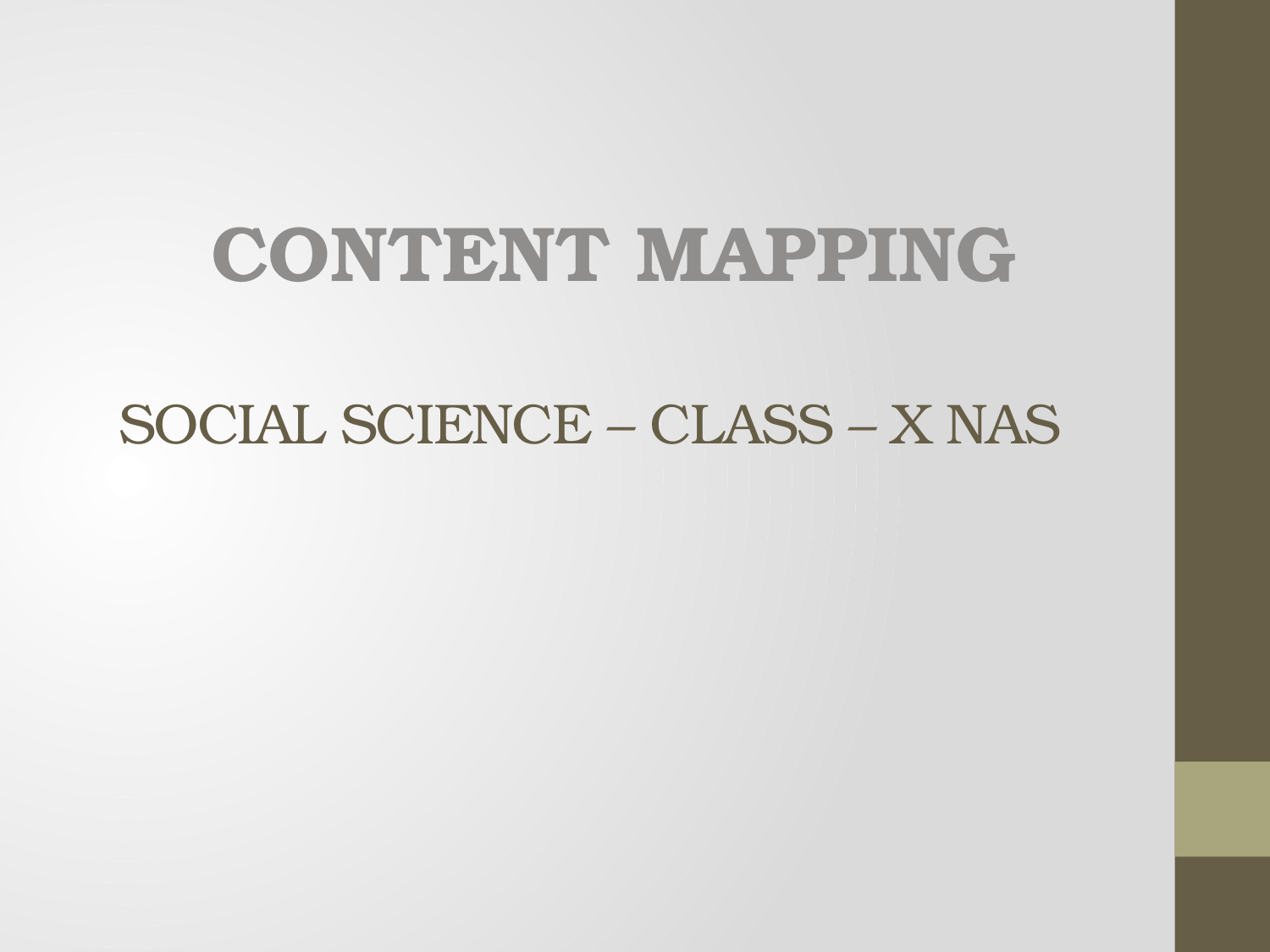

CONTENT MAPPING
# SOCIAL SCIENCE – Class – X Nas